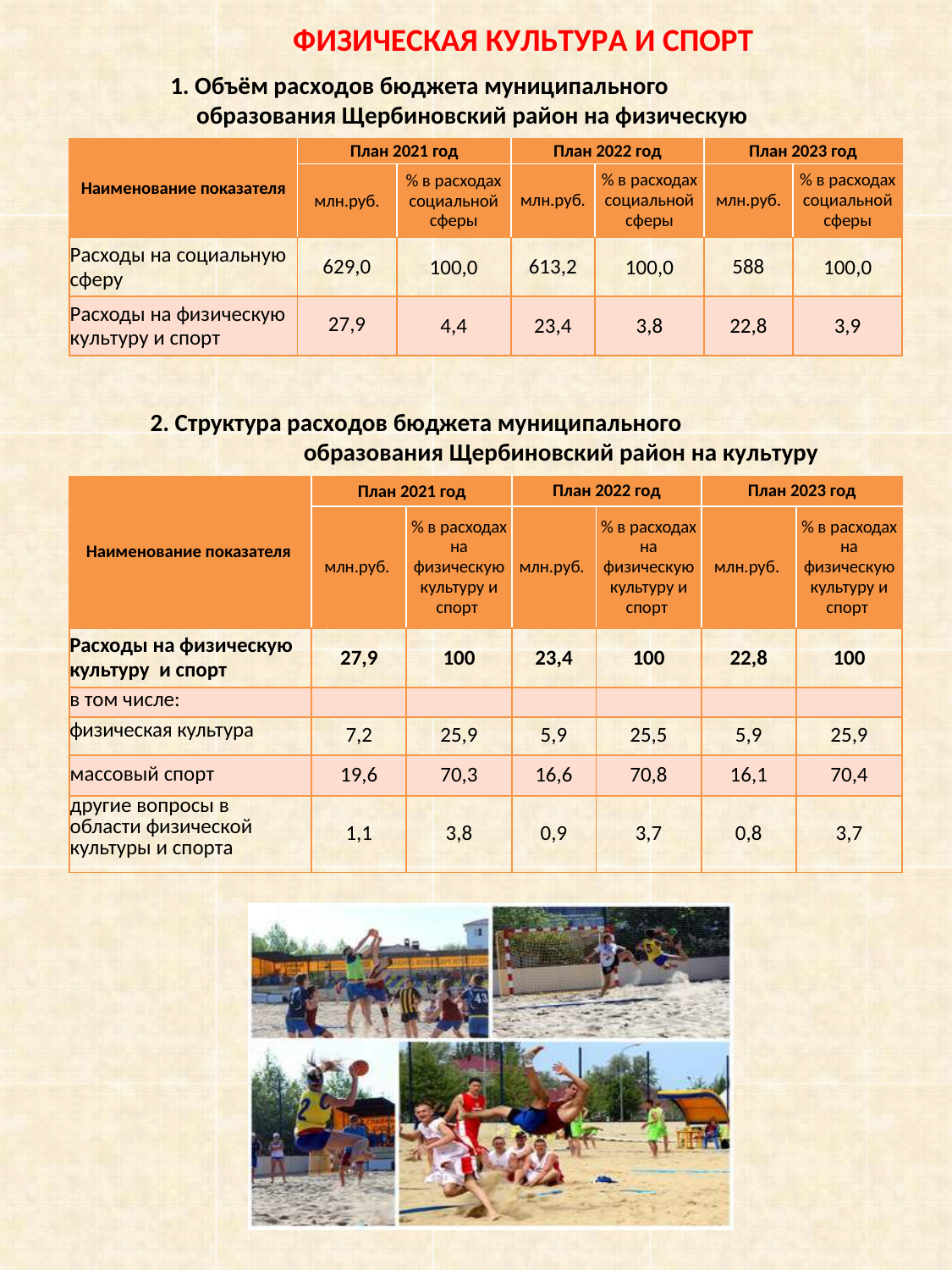

ФИЗИЧЕСКАЯ КУЛЬТУРА И СПОРТ
1. Объём расходов бюджета муниципального образования Щербиновский район на физическую культуру и спорт
| Наименование показателя | План 2021 год |  | План 2022 год |  | План 2023 год |  |
| --- | --- | --- | --- | --- | --- | --- |
|  | млн.руб. | % в расходах социальной сферы | млн.руб. | % в расходах социальной сферы | млн.руб. | % в расходах социальной сферы |
| Расходы на социальную сферу | 629,0 | 100,0 | 613,2 | 100,0 | 588 | 100,0 |
| Расходы на физическую культуру и спорт | 27,9 | 4,4 | 23,4 | 3,8 | 22,8 | 3,9 |
2. Структура расходов бюджета муниципального образования Щербиновский район на культуру
| Наименование показателя | План 2021 год |  | План 2022 год |  | План 2023 год |  |
| --- | --- | --- | --- | --- | --- | --- |
|  | млн.руб. | % в расходах на физическую культуру и спорт | млн.руб. | % в расходах на физическую культуру и спорт | млн.руб. | % в расходах на физическую культуру и спорт |
| Расходы на физическую культуру и спорт | 27,9 | 100 | 23,4 | 100 | 22,8 | 100 |
| в том числе: |  |  |  |  |  |  |
| физическая культура | 7,2 | 25,9 | 5,9 | 25,5 | 5,9 | 25,9 |
| массовый спорт | 19,6 | 70,3 | 16,6 | 70,8 | 16,1 | 70,4 |
| другие вопросы в области физической культуры и спорта | 1,1 | 3,8 | 0,9 | 3,7 | 0,8 | 3,7 |